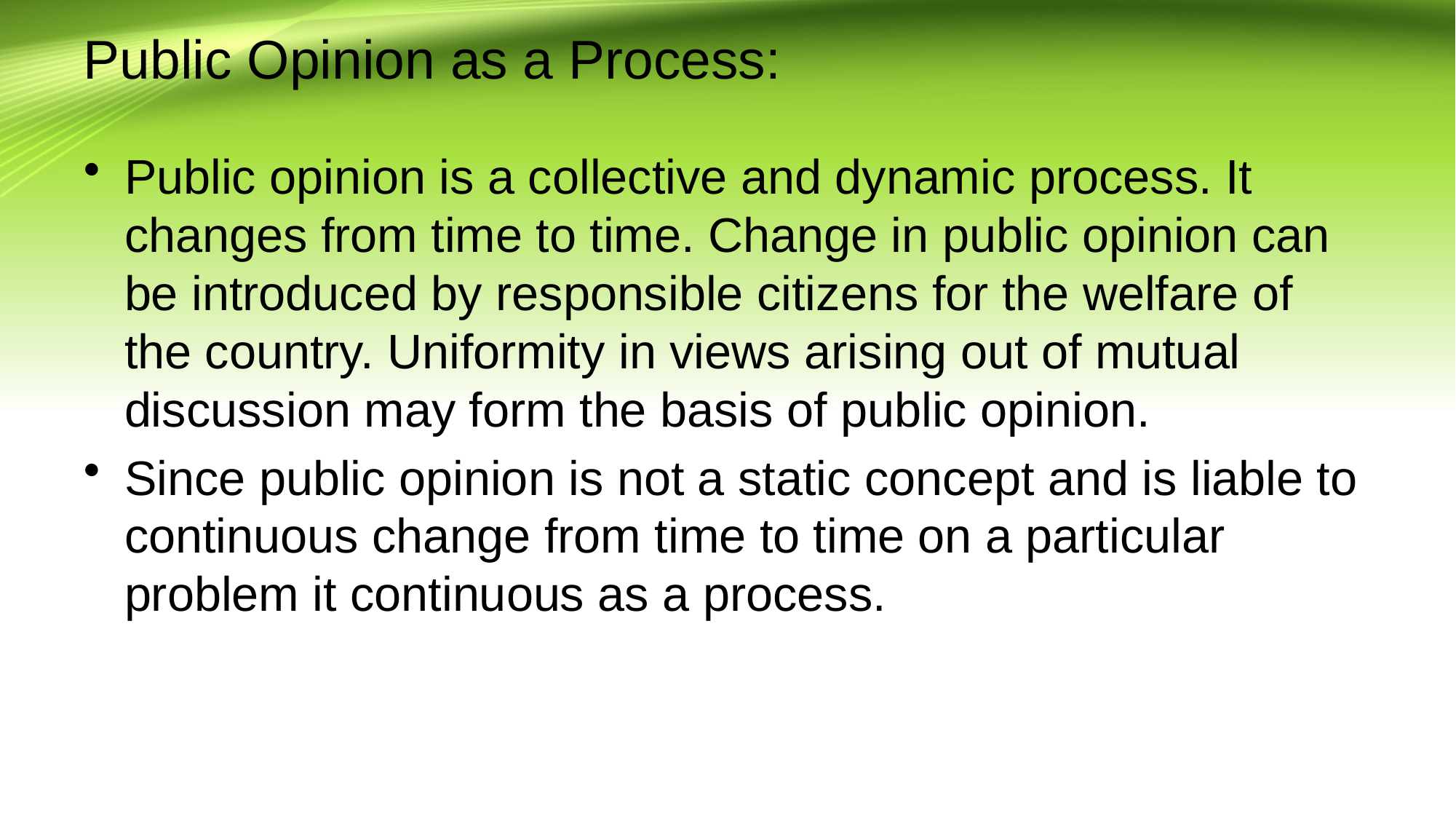

# Public Opinion as a Process:
Public opinion is a collective and dynamic process. It changes from time to time. Change in public opinion can be introduced by responsible citizens for the welfare of the country. Uniformity in views arising out of mutual discussion may form the basis of public opinion.
Since public opinion is not a static concept and is liable to continuous change from time to time on a particular problem it continuous as a process.